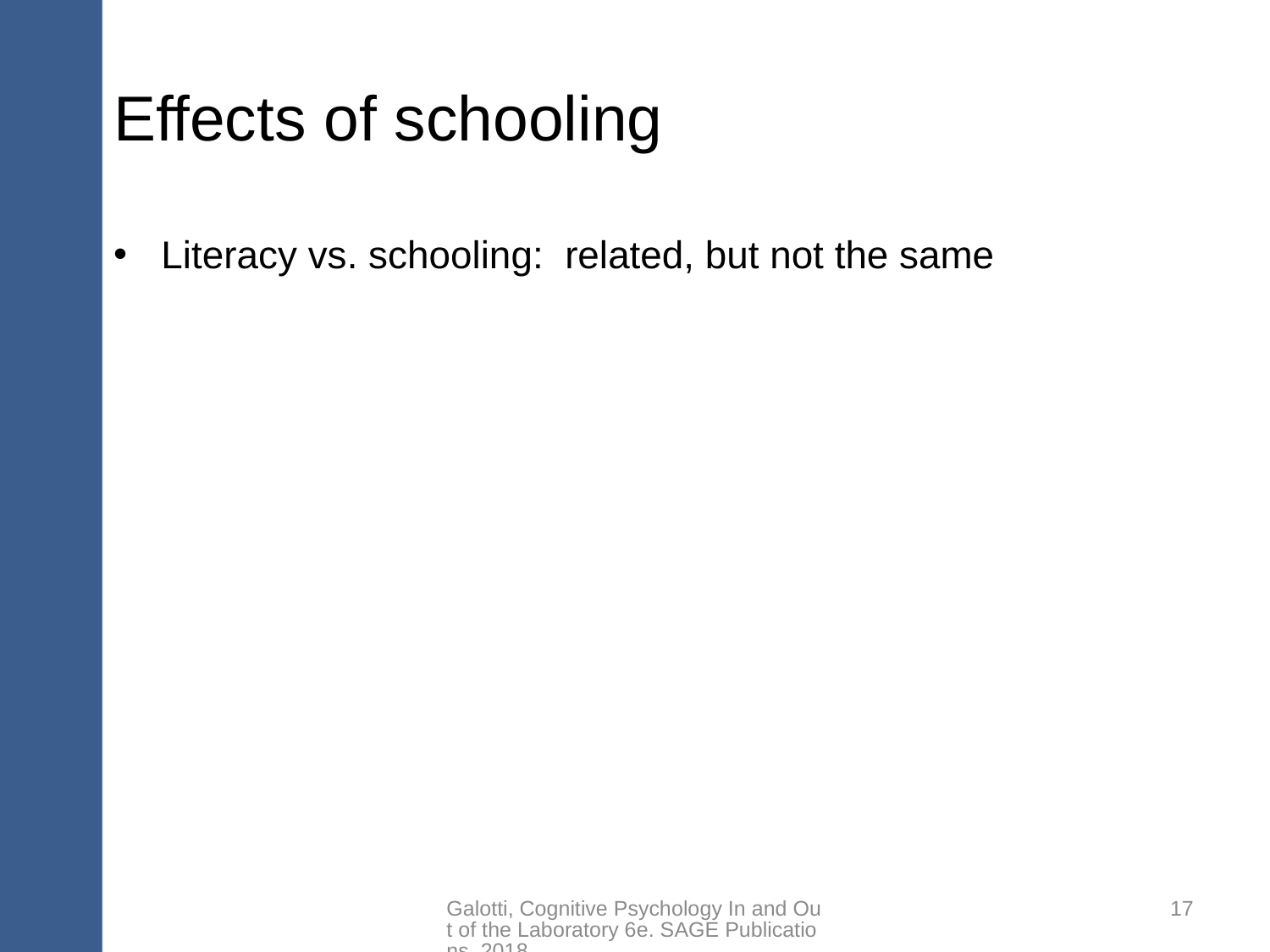

# Effects of schooling
Literacy vs. schooling:  related, but not the same
Galotti, Cognitive Psychology In and Out of the Laboratory 6e. SAGE Publications, 2018.
17